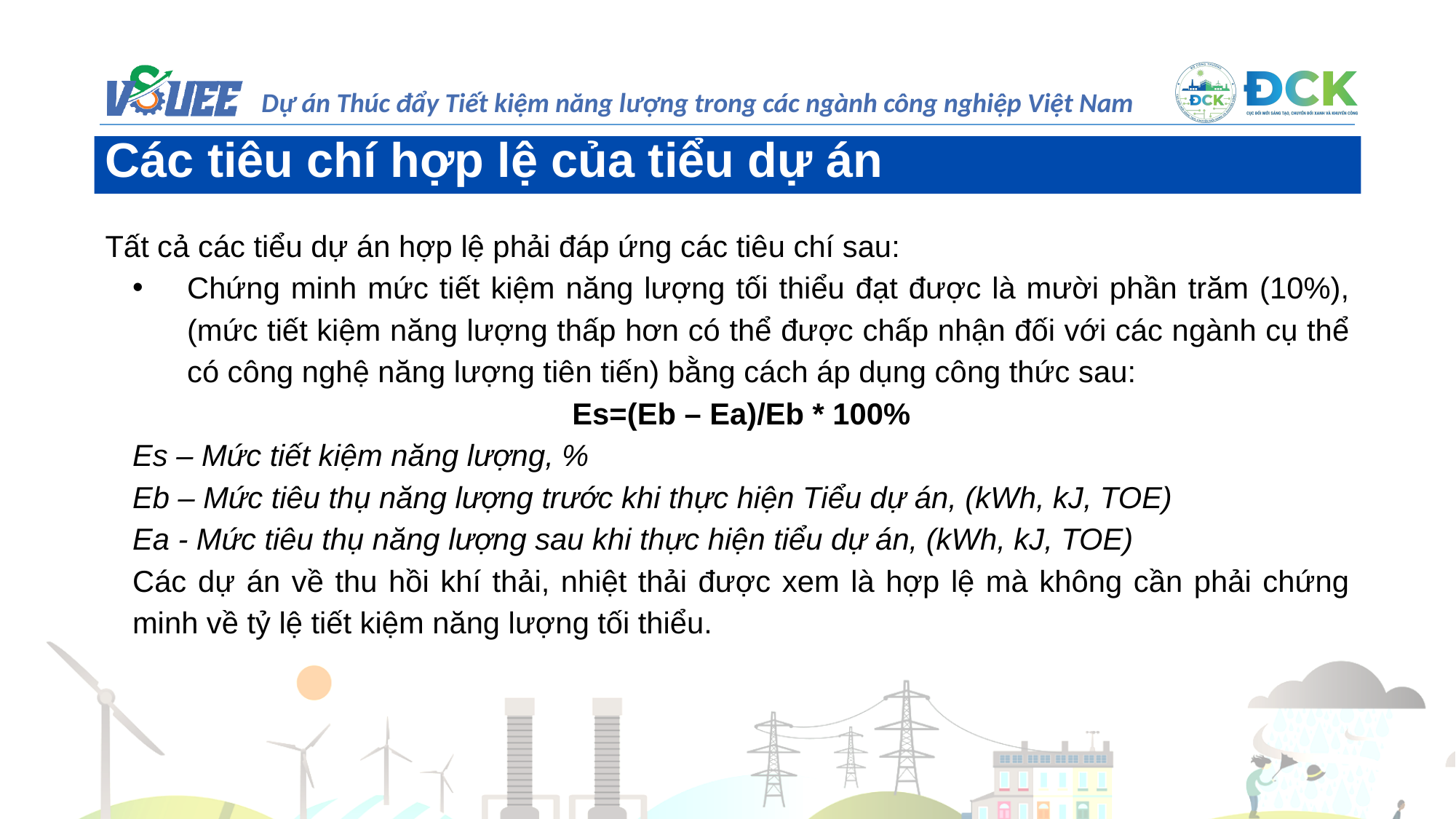

Các tiêu chí hợp lệ của tiểu dự án
Tất cả các tiểu dự án hợp lệ phải đáp ứng các tiêu chí sau:
Chứng minh mức tiết kiệm năng lượng tối thiểu đạt được là mười phần trăm (10%), (mức tiết kiệm năng lượng thấp hơn có thể được chấp nhận đối với các ngành cụ thể có công nghệ năng lượng tiên tiến) bằng cách áp dụng công thức sau:
Es=(Eb – Ea)/Eb * 100%
Es – Mức tiết kiệm năng lượng, %
Eb – Mức tiêu thụ năng lượng trước khi thực hiện Tiểu dự án, (kWh, kJ, TOE)
Ea - Mức tiêu thụ năng lượng sau khi thực hiện tiểu dự án, (kWh, kJ, TOE)
Các dự án về thu hồi khí thải, nhiệt thải được xem là hợp lệ mà không cần phải chứng minh về tỷ lệ tiết kiệm năng lượng tối thiểu.